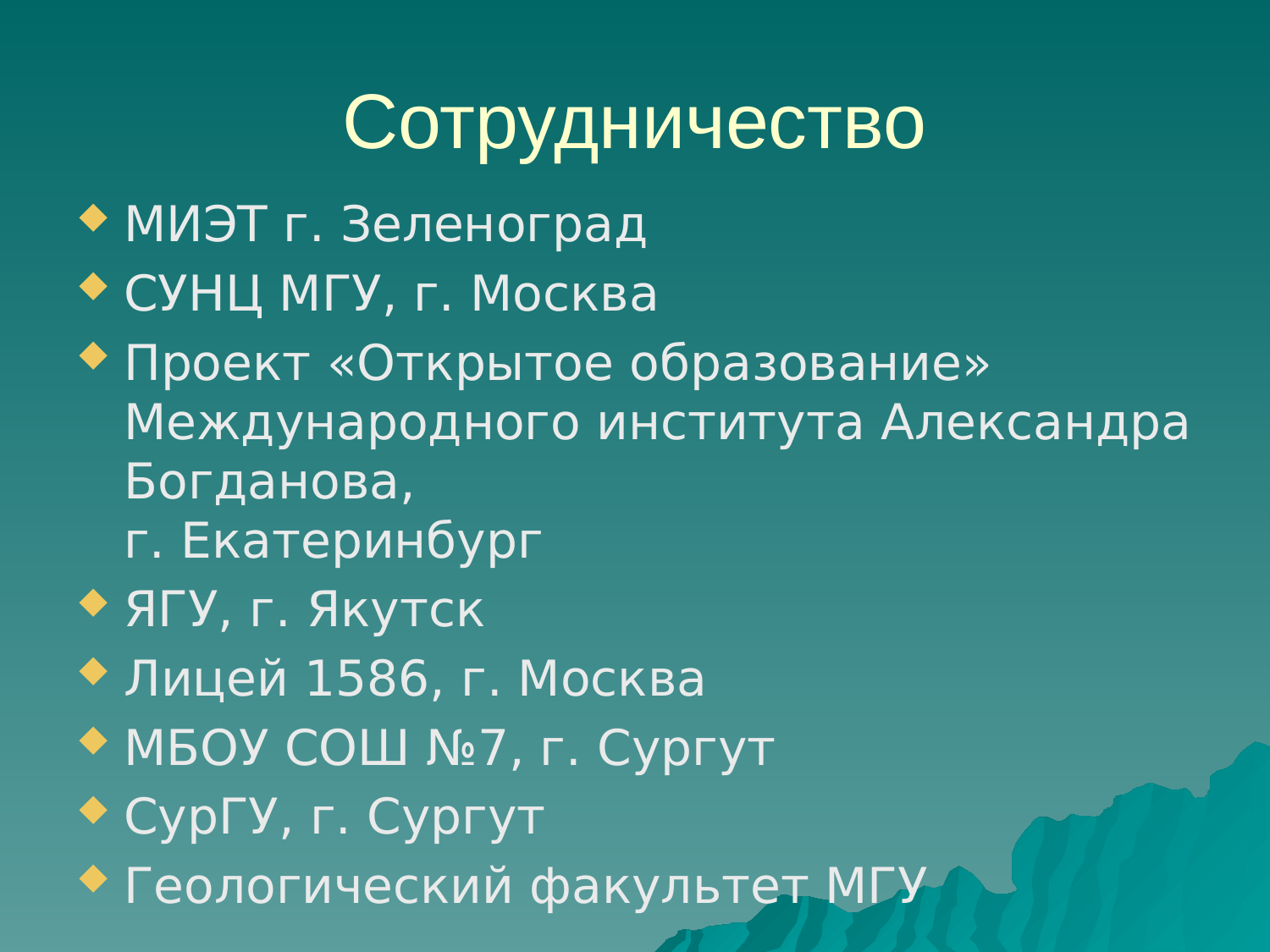

# Сотрудничество
МИЭТ г. Зеленоград
СУНЦ МГУ, г. Москва
Проект «Открытое образование» Международного института Александра Богданова,
г. Екатеринбург
ЯГУ, г. Якутск
Лицей 1586, г. Москва
МБОУ СОШ №7, г. Сургут
СурГУ, г. Сургут
Геологический факультет МГУ